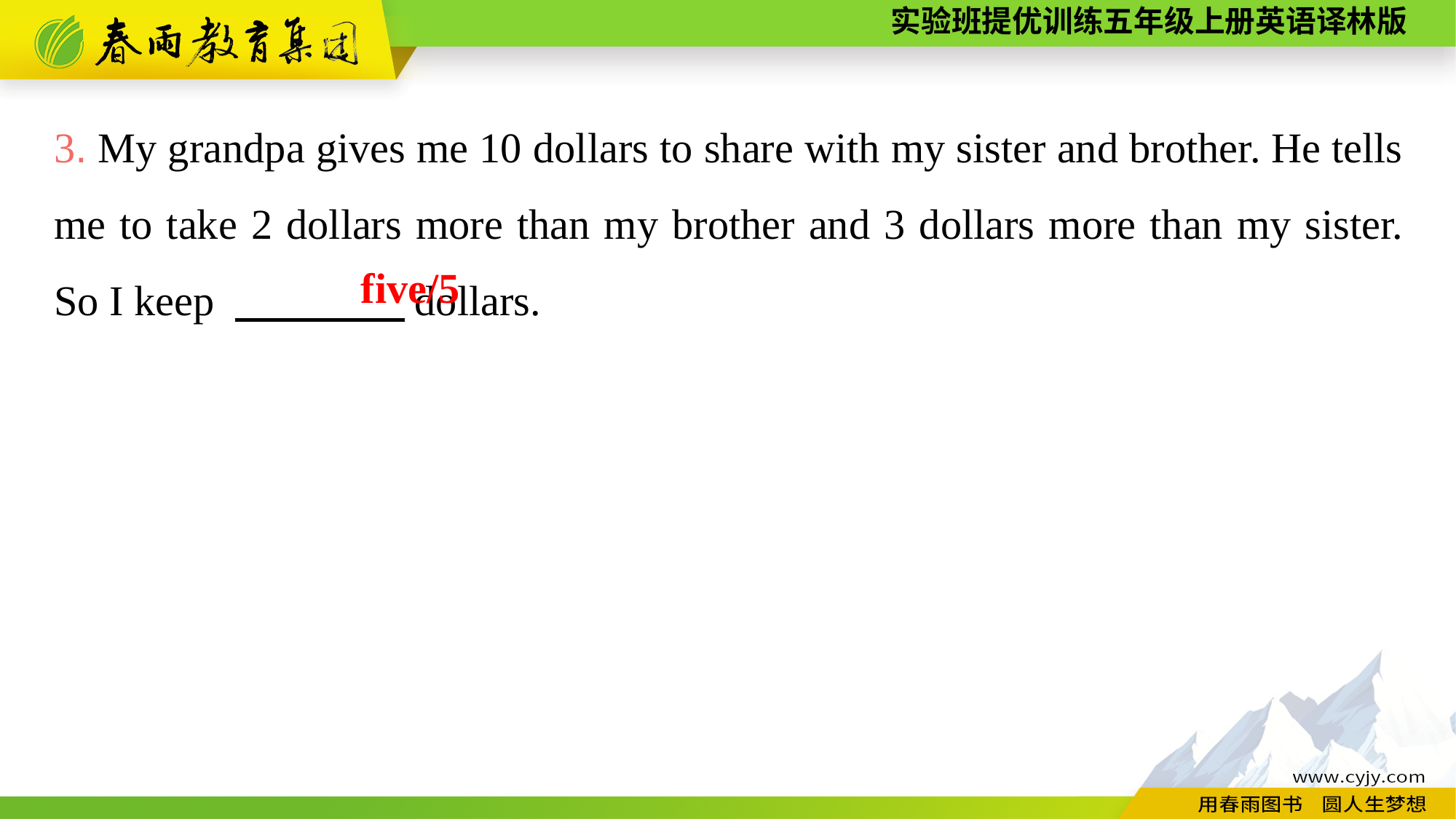

3. My grandpa gives me 10 dollars to share with my sister and brother. He tells me to take 2 dollars more than my brother and 3 dollars more than my sister. So I keep 　　　　dollars.
five/5